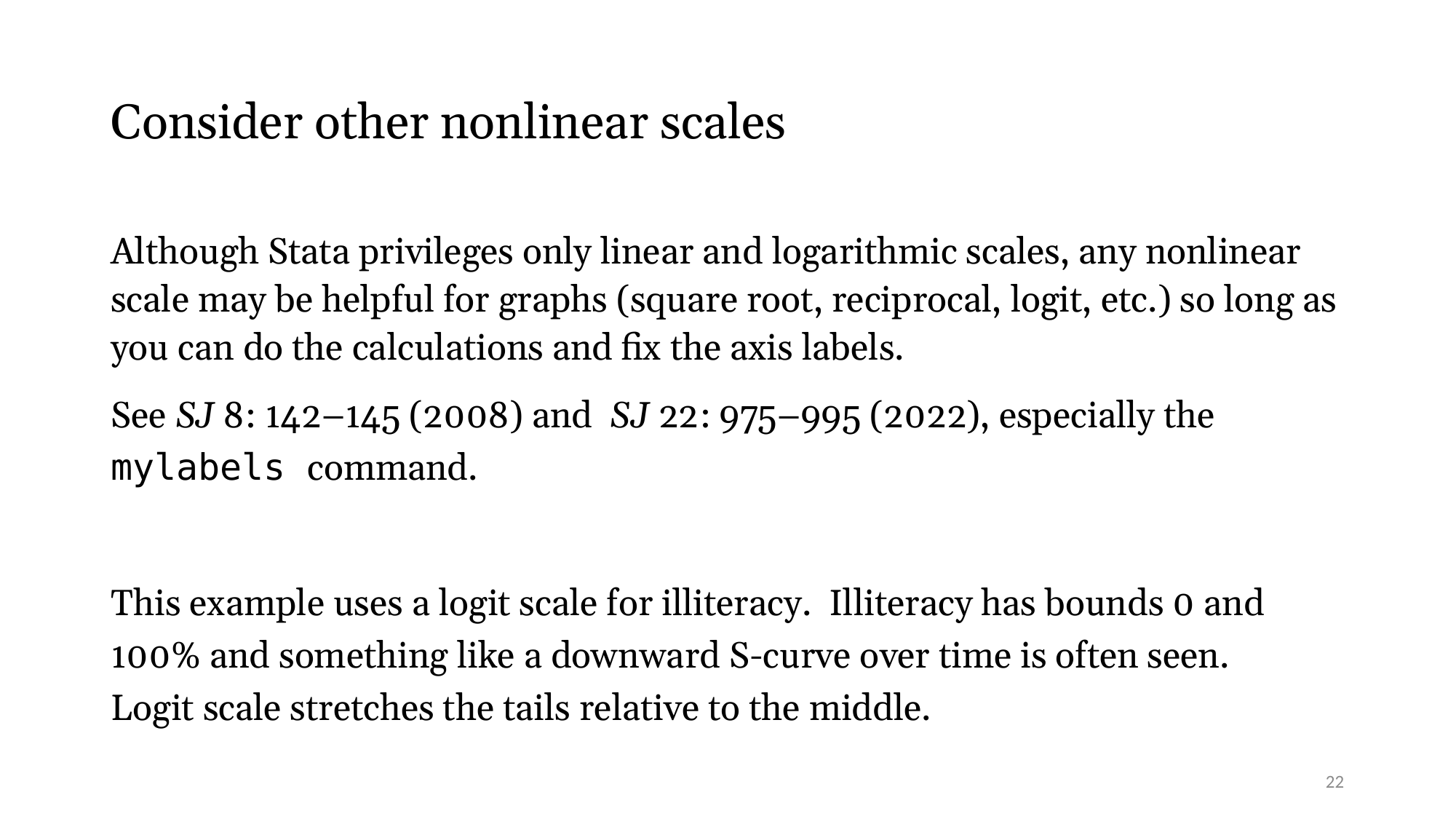

# Consider other nonlinear scales
Although Stata privileges only linear and logarithmic scales, any nonlinear scale may be helpful for graphs (square root, reciprocal, logit, etc.) so long as you can do the calculations and fix the axis labels.
See SJ 8: 142–145 (2008) and  SJ 22: 975–995 (2022), especially the mylabels command.

This example uses a logit scale for illiteracy.  Illiteracy has bounds 0 and 100% and something like a downward S-curve over time is often seen.    Logit scale stretches the tails relative to the middle.

22